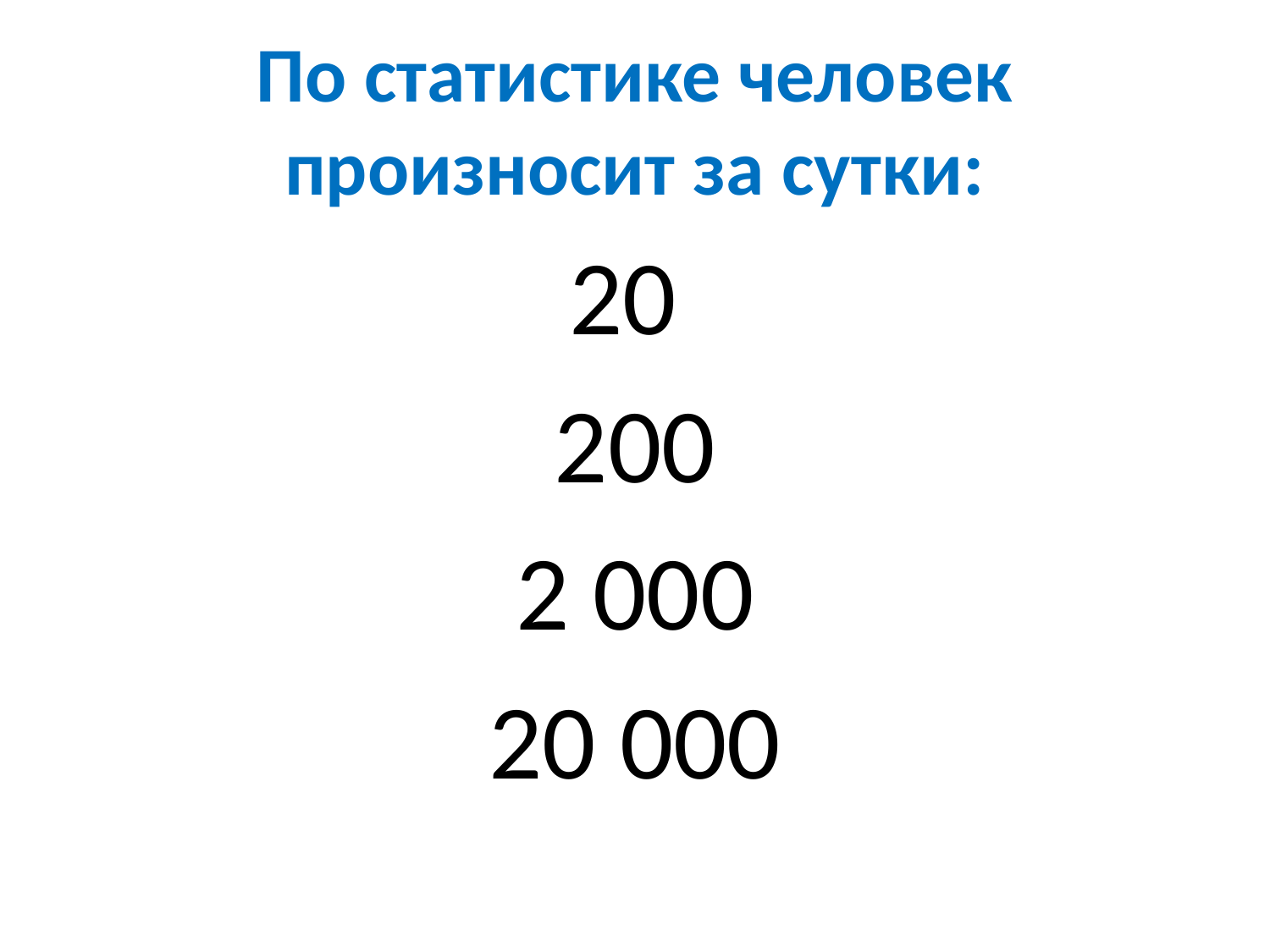

# По статистике человек произносит за сутки:
20
200
2 000
20 000